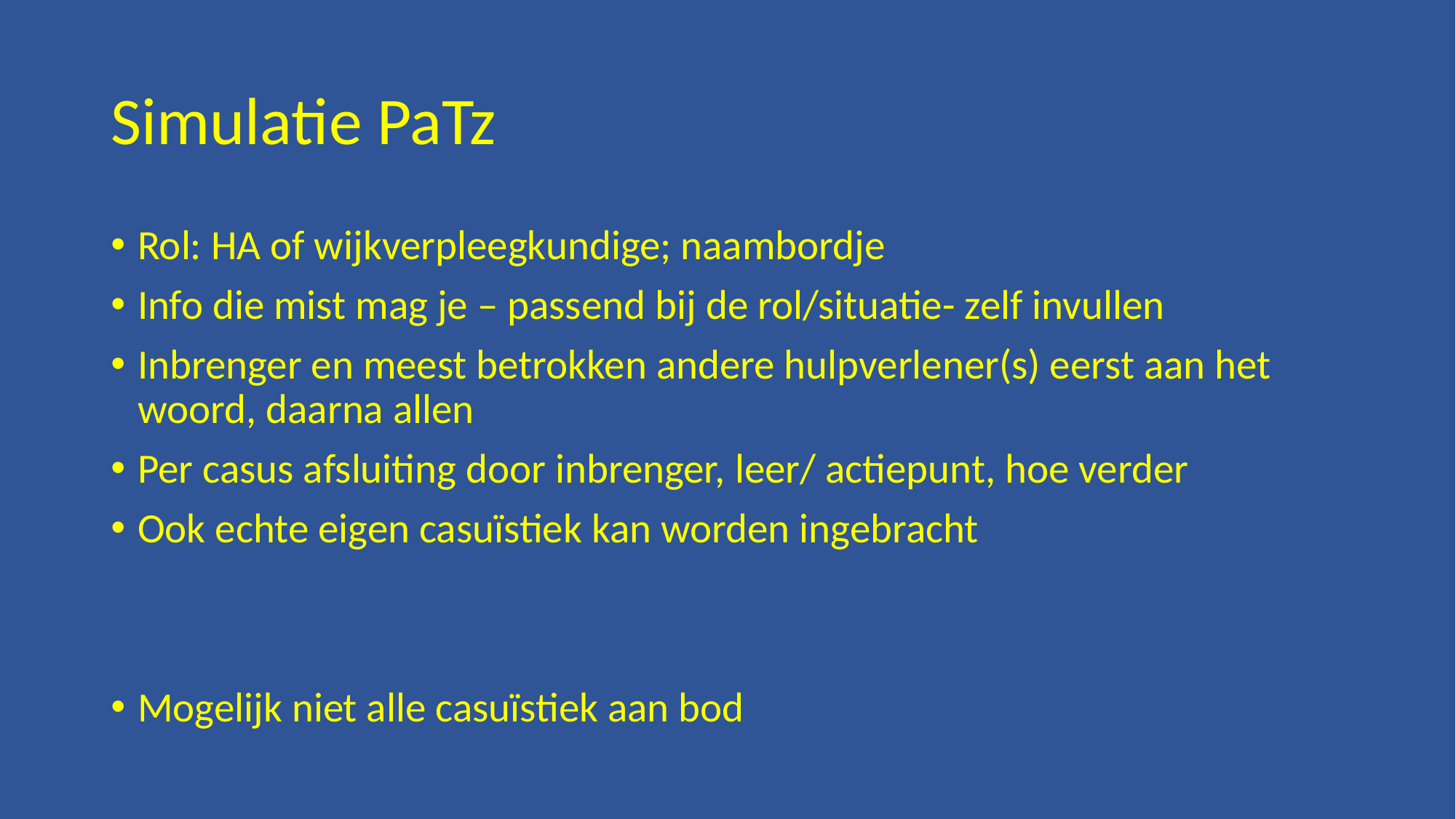

# Simulatie PaTz
Rol: HA of wijkverpleegkundige; naambordje
Info die mist mag je – passend bij de rol/situatie- zelf invullen
Inbrenger en meest betrokken andere hulpverlener(s) eerst aan het woord, daarna allen
Per casus afsluiting door inbrenger, leer/ actiepunt, hoe verder
Ook echte eigen casuïstiek kan worden ingebracht

Mogelijk niet alle casuïstiek aan bod